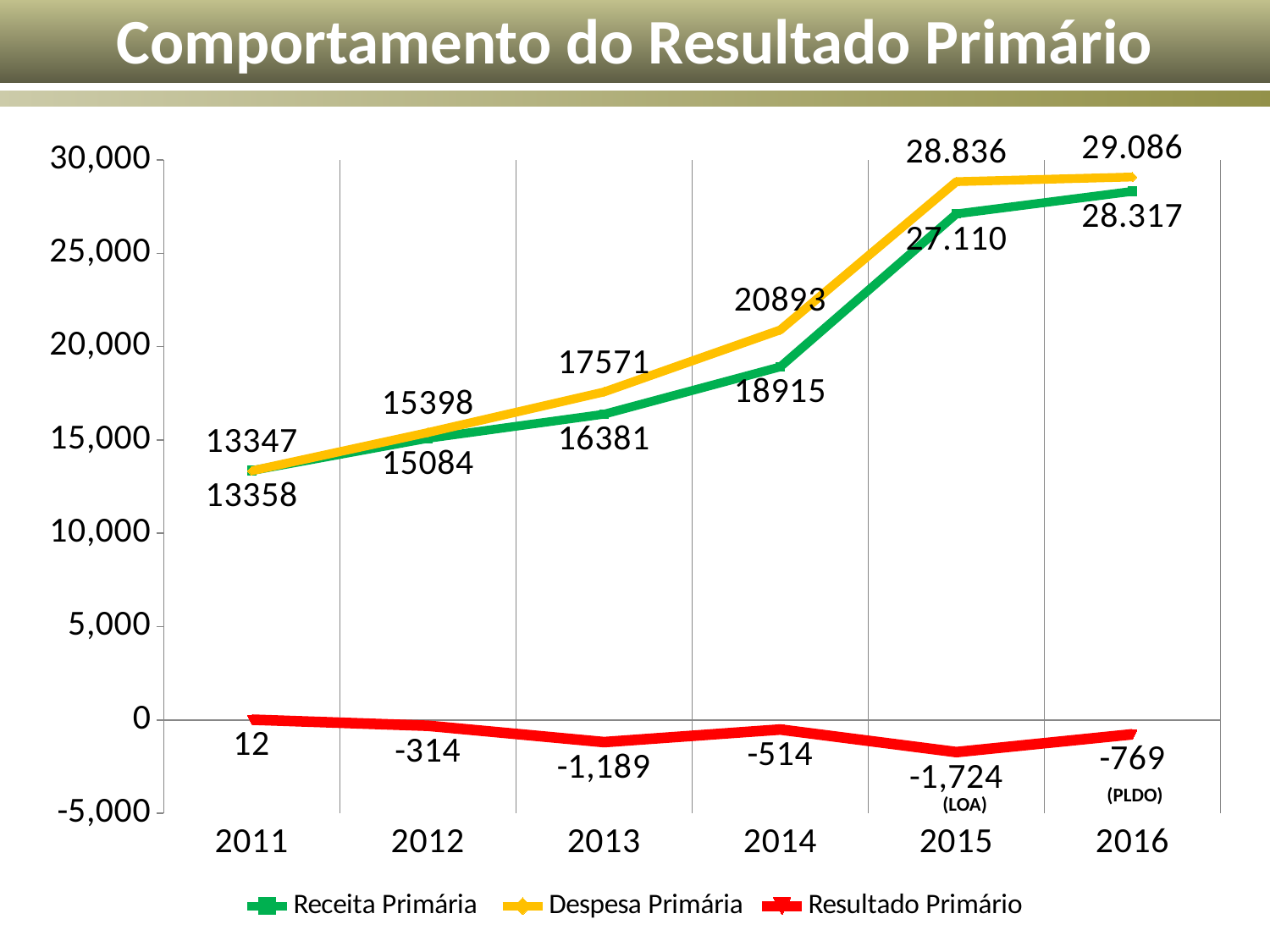

Comportamento do Resultado Primário

### Chart:

| Category | Receita Primária  | Despesa Primária | Resultado Primário |
|---|---|---|---|
| 2011 | 13358.0 | 13347.0 | 12.0 |
| 2012 | 15084.0 | 15398.0 | -314.0 |
| 2013 | 16381.0 | 17571.0 | -1189.0 |
| 2014 | 18915.0 | 20893.0 | -514.0 |
| 2015 | 27110.0 | 28836.0 | -1724.0 |
| 2016 | 28317.0 | 29086.0 | -769.0 |
(PLDO)
(LOA)